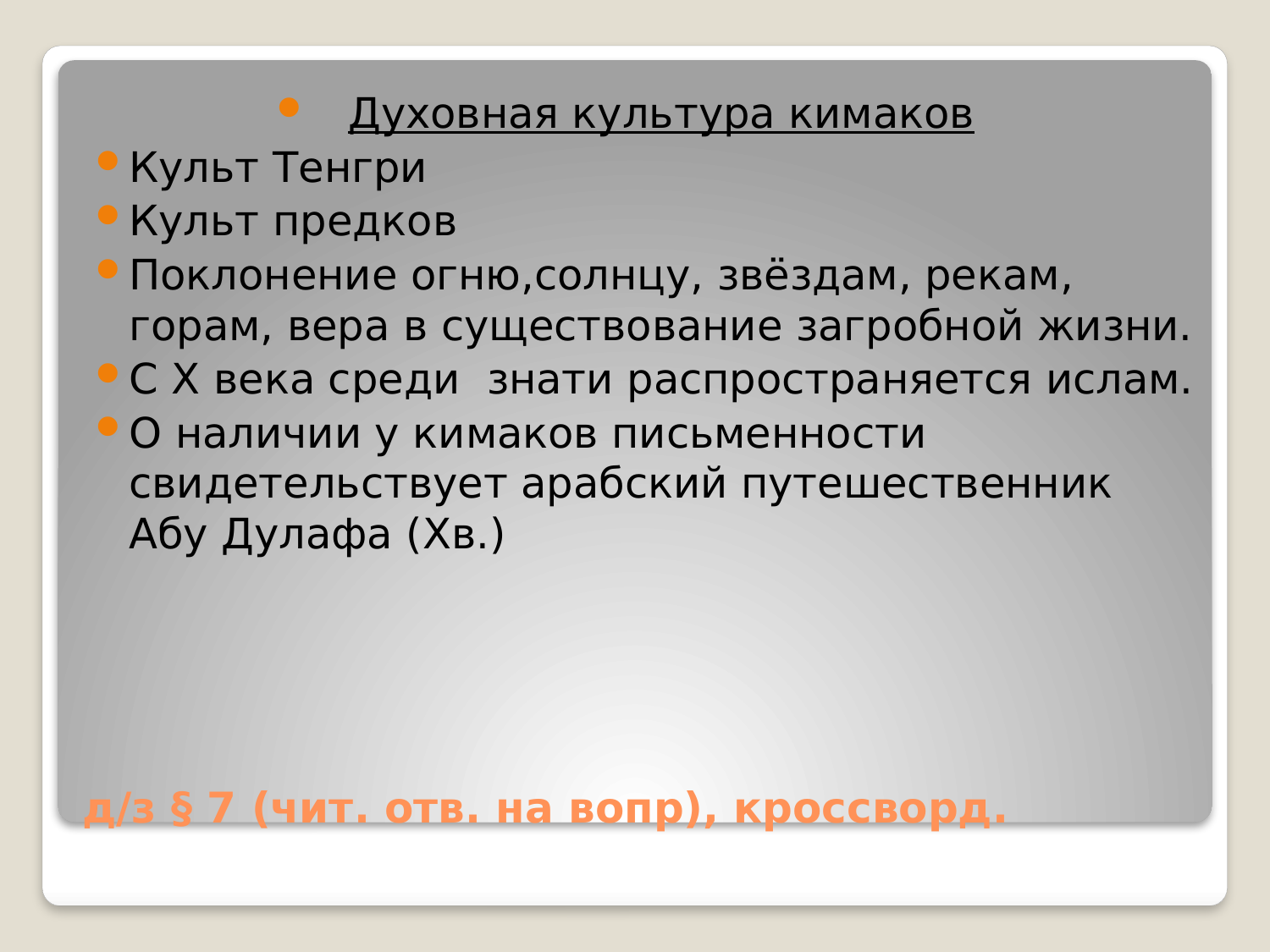

Духовная культура кимаков
Культ Тенгри
Культ предков
Поклонение огню,солнцу, звёздам, рекам, горам, вера в существование загробной жизни.
С Х века среди  знати распространяется ислам.
О наличии у кимаков письменности свидетельствует арабский путешественник Абу Дулафа (Хв.)
# д/з § 7 (чит. отв. на вопр), кроссворд.